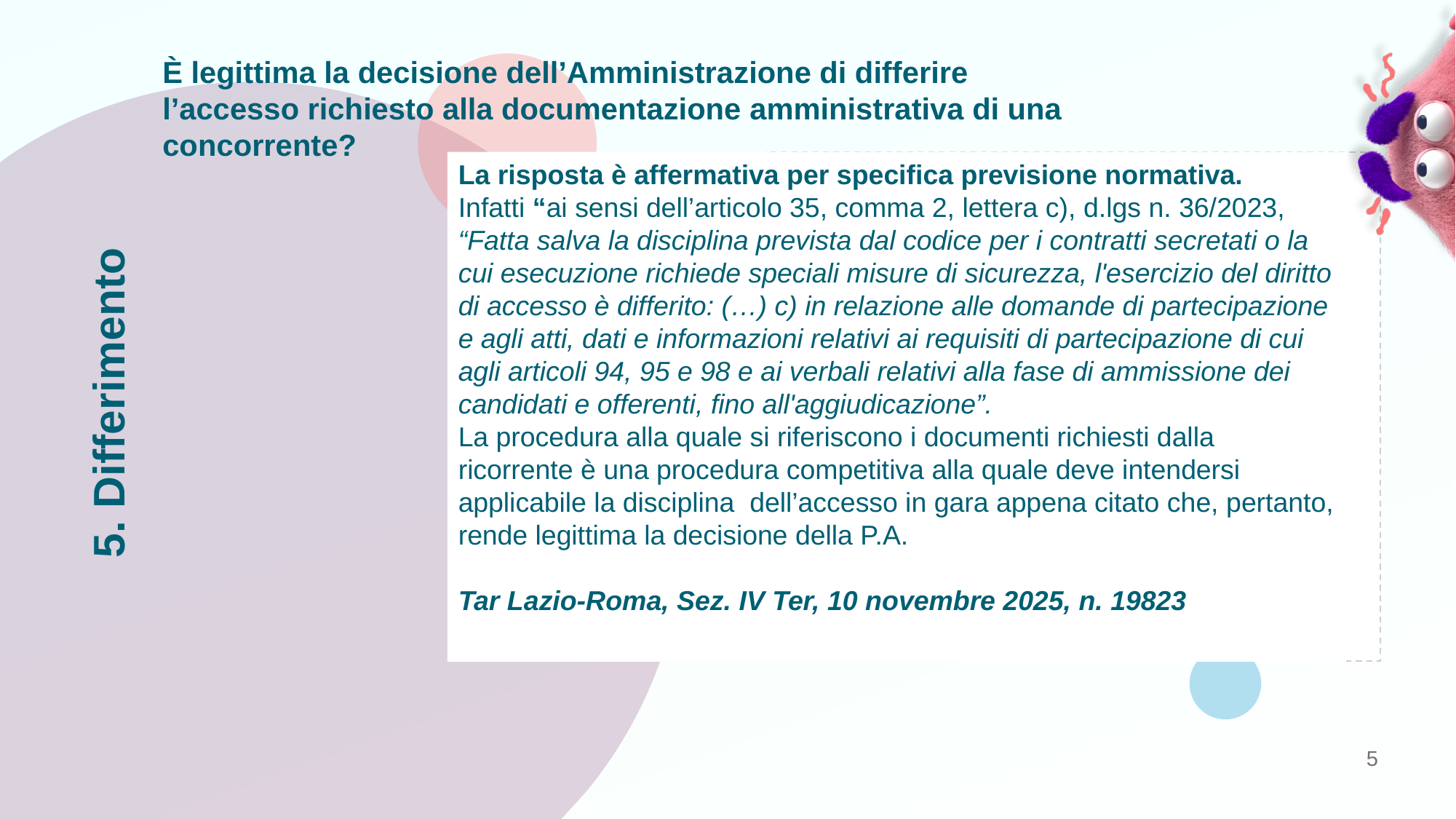

È legittima la decisione dell’Amministrazione di differire l’accesso richiesto alla documentazione amministrativa di una concorrente?
La risposta è affermativa per specifica previsione normativa.
Infatti “ai sensi dell’articolo 35, comma 2, lettera c), d.lgs n. 36/2023, “Fatta salva la disciplina prevista dal codice per i contratti secretati o la cui esecuzione richiede speciali misure di sicurezza, l'esercizio del diritto di accesso è differito: (…) c) in relazione alle domande di partecipazione e agli atti, dati e informazioni relativi ai requisiti di partecipazione di cui agli articoli 94, 95 e 98 e ai verbali relativi alla fase di ammissione dei candidati e offerenti, fino all'aggiudicazione”.
La procedura alla quale si riferiscono i documenti richiesti dalla ricorrente è una procedura competitiva alla quale deve intendersi applicabile la disciplina  dell’accesso in gara appena citato che, pertanto, rende legittima la decisione della P.A.

Tar Lazio-Roma, Sez. IV Ter, 10 novembre 2025, n. 19823

# 5. Differimento
5